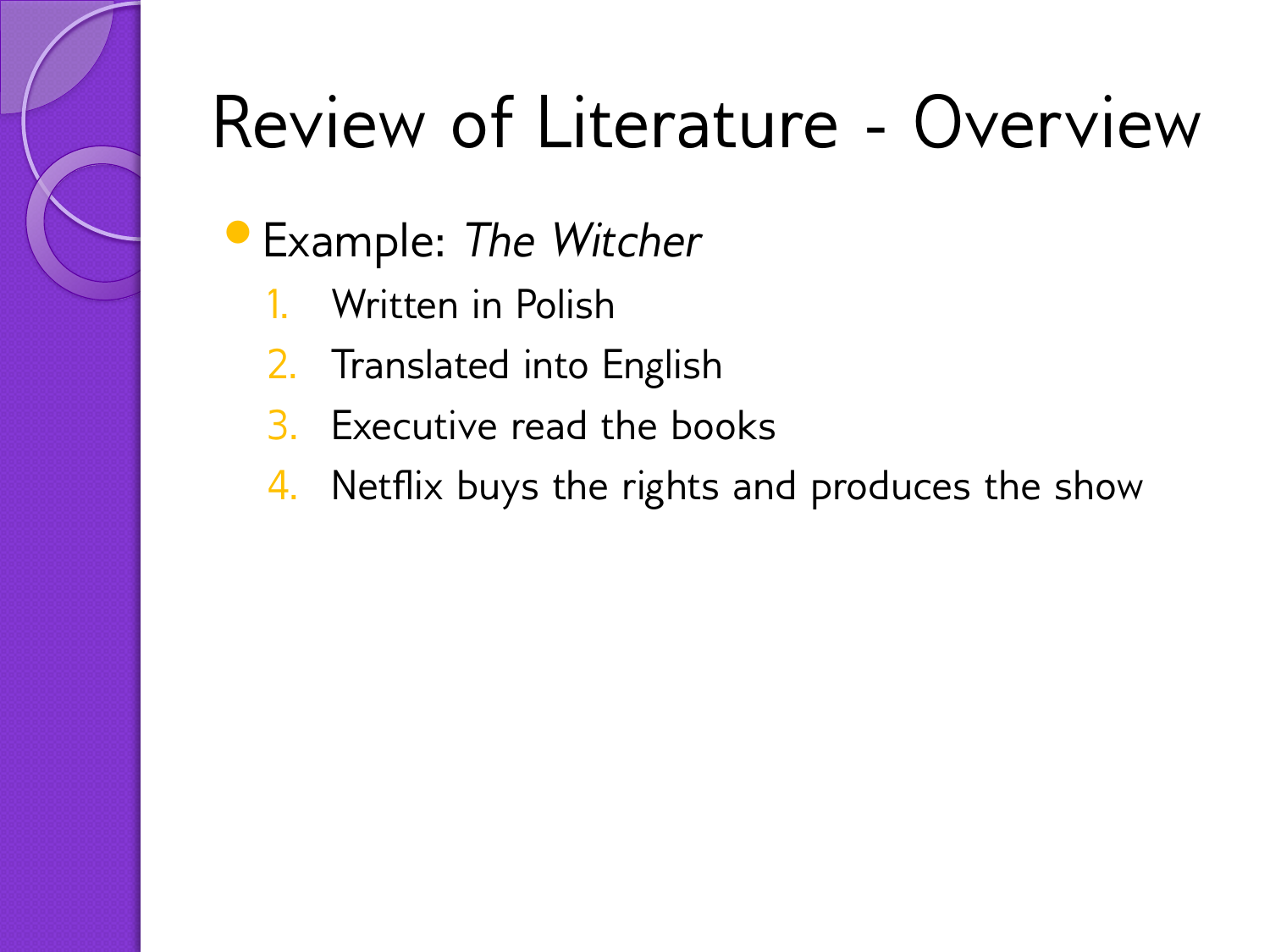

# Review of Literature - Overview
Example: The Witcher
Written in Polish
Translated into English
Executive read the books
Netflix buys the rights and produces the show